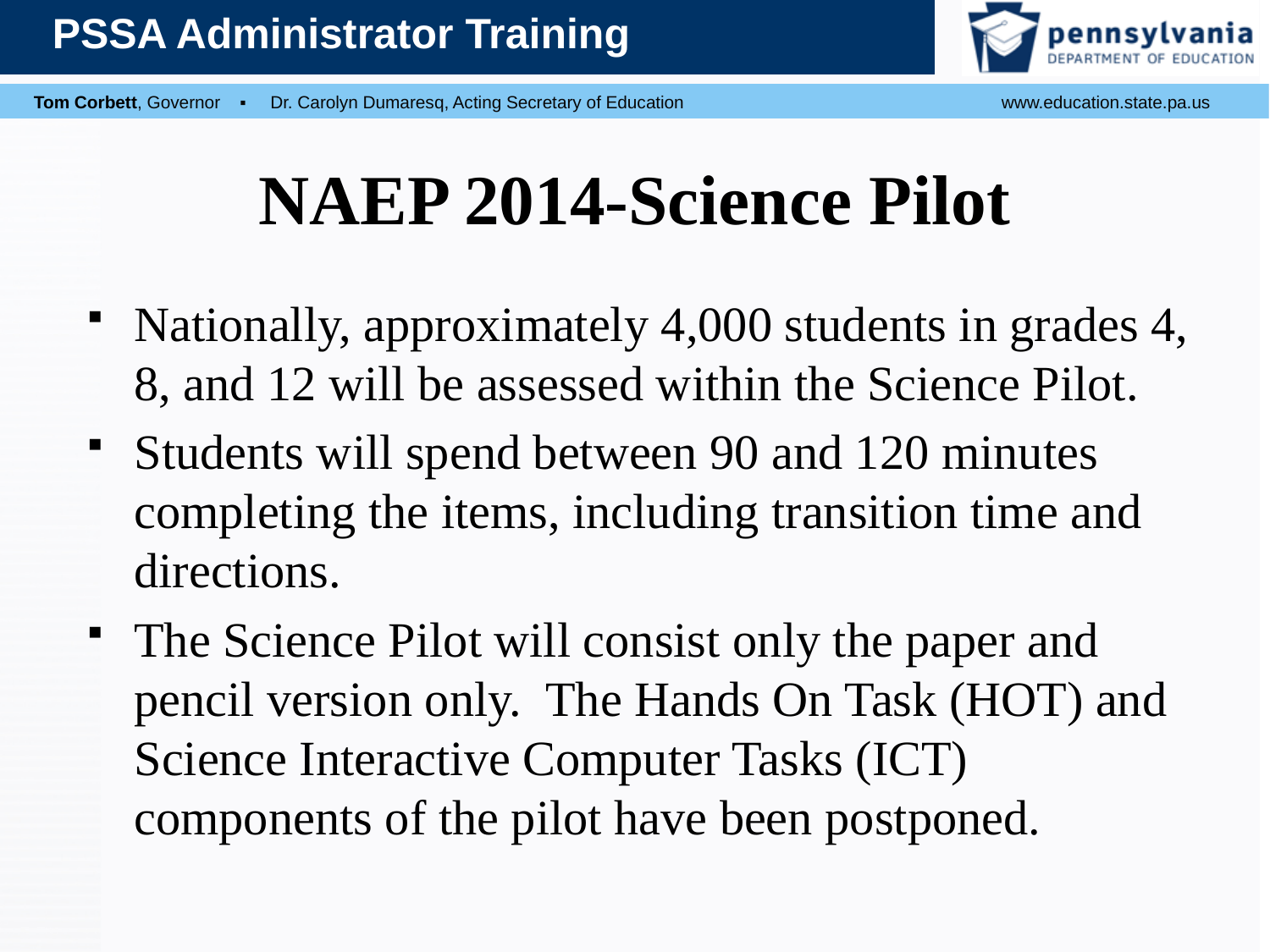

# NAEP 2014-Science Pilot
Nationally, approximately 4,000 students in grades 4, 8, and 12 will be assessed within the Science Pilot.
Students will spend between 90 and 120 minutes completing the items, including transition time and directions.
The Science Pilot will consist only the paper and pencil version only.  The Hands On Task (HOT) and Science Interactive Computer Tasks (ICT) components of the pilot have been postponed.